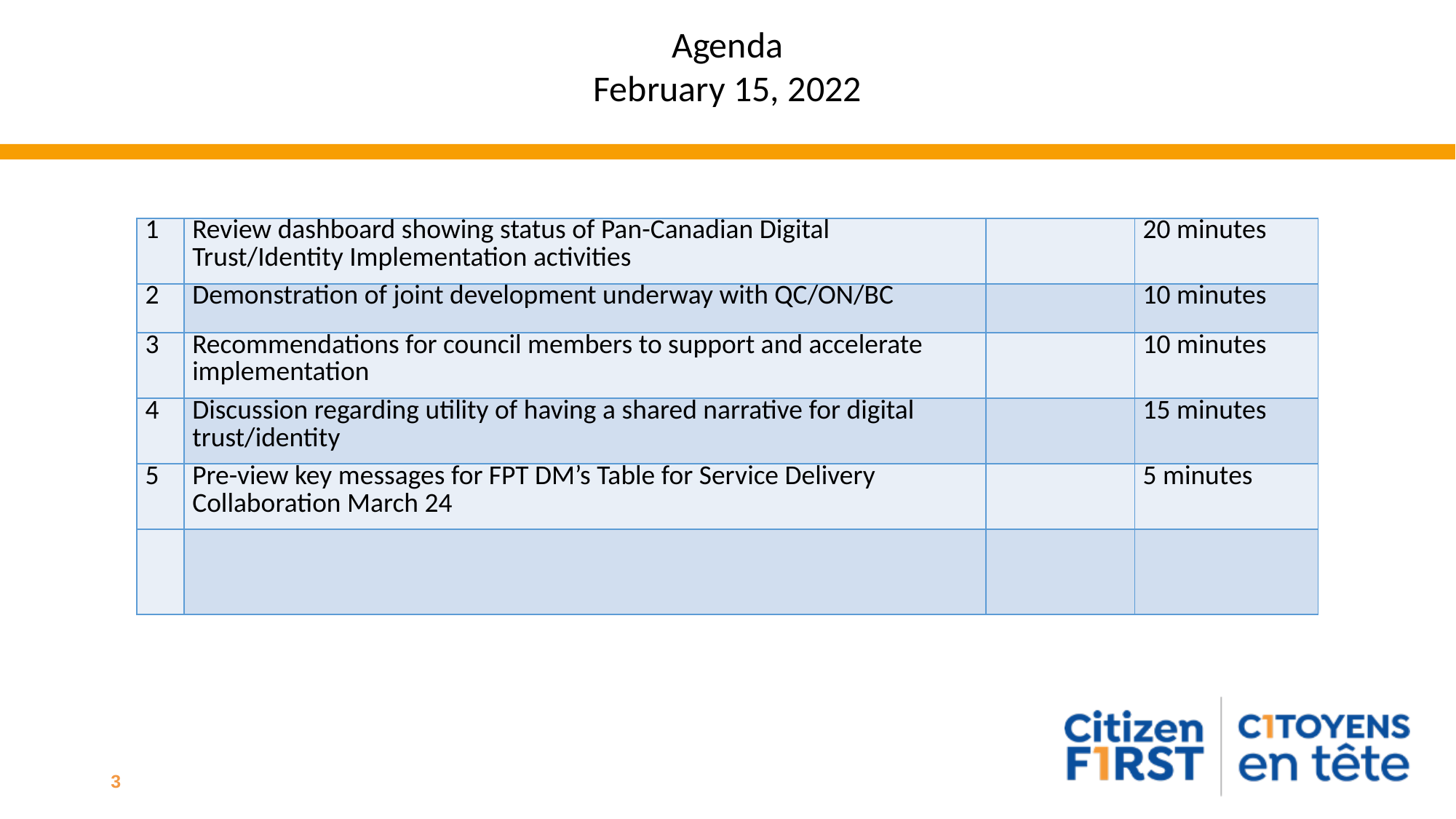

Agenda
February 15, 2022
| 1 | Review dashboard showing status of Pan-Canadian Digital Trust/Identity Implementation activities |  | 20 minutes |
| --- | --- | --- | --- |
| 2 | Demonstration of joint development underway with QC/ON/BC |  | 10 minutes |
| 3 | Recommendations for council members to support and accelerate implementation |  | 10 minutes |
| 4 | Discussion regarding utility of having a shared narrative for digital trust/identity |  | 15 minutes |
| 5 | Pre-view key messages for FPT DM’s Table for Service Delivery Collaboration March 24 |  | 5 minutes |
|  |  |  |  |
3